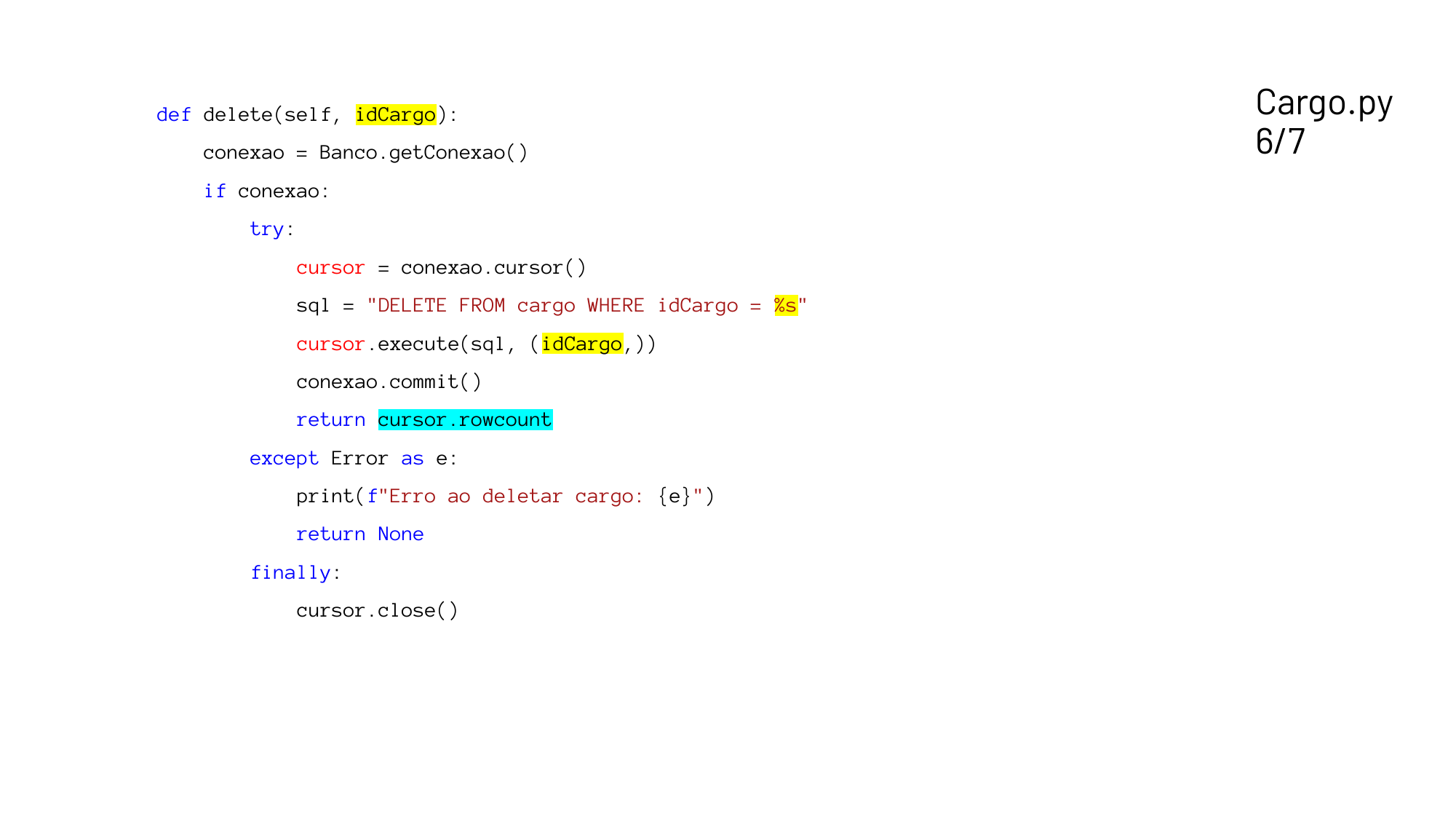

# Cargo.py 6/7
    def delete(self, idCargo):
        conexao = Banco.getConexao()
        if conexao:
            try:
                cursor = conexao.cursor()
                sql = "DELETE FROM cargo WHERE idCargo = %s"
                cursor.execute(sql, (idCargo,))
                conexao.commit()
                return cursor.rowcount
            except Error as e:
                print(f"Erro ao deletar cargo: {e}")
                return None
            finally:
                cursor.close()